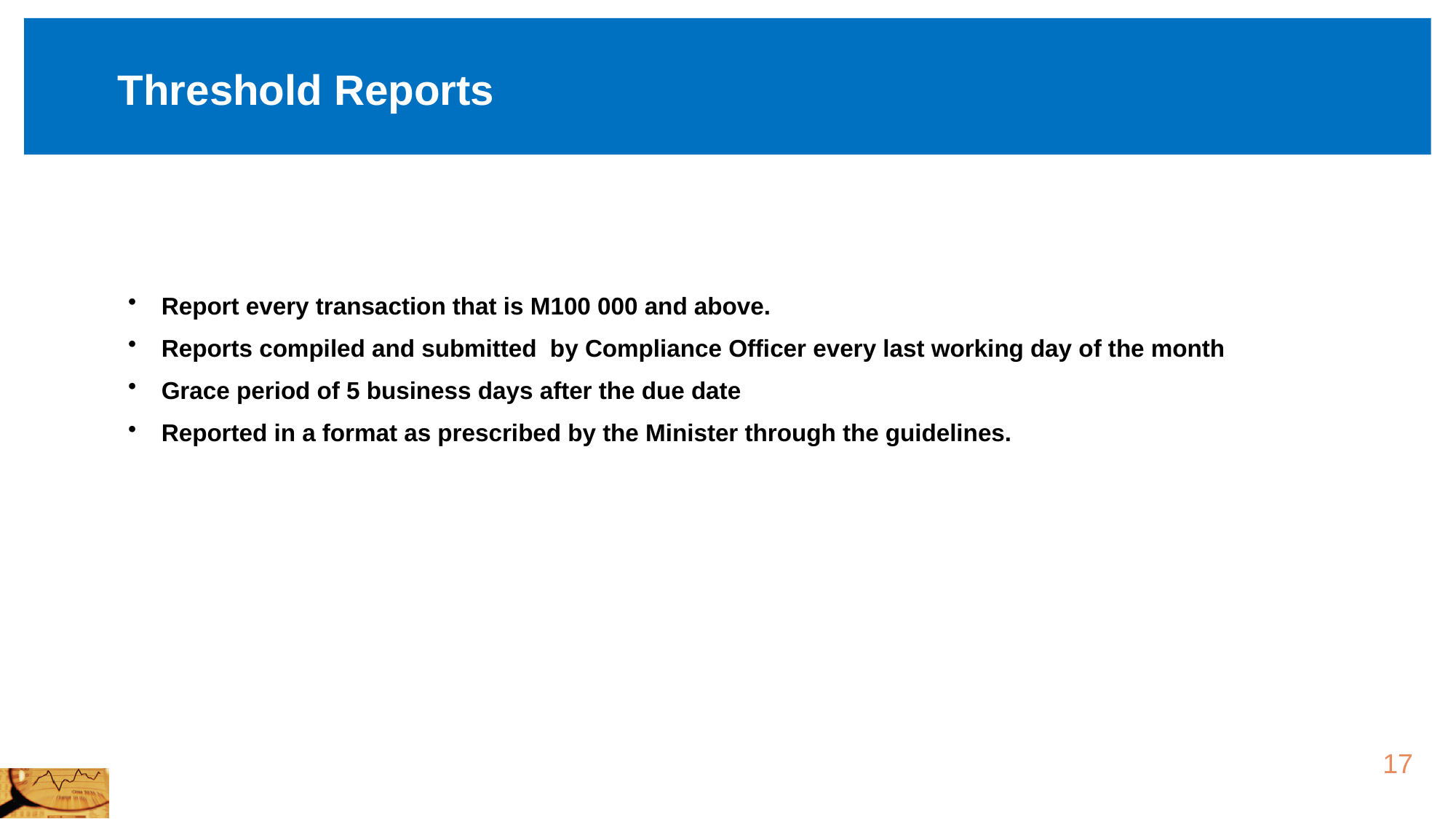

# Threshold Reports
Report every transaction that is M100 000 and above.
Reports compiled and submitted  by Compliance Officer every last working day of the month
Grace period of 5 business days after the due date
Reported in a format as prescribed by the Minister through the guidelines.

17